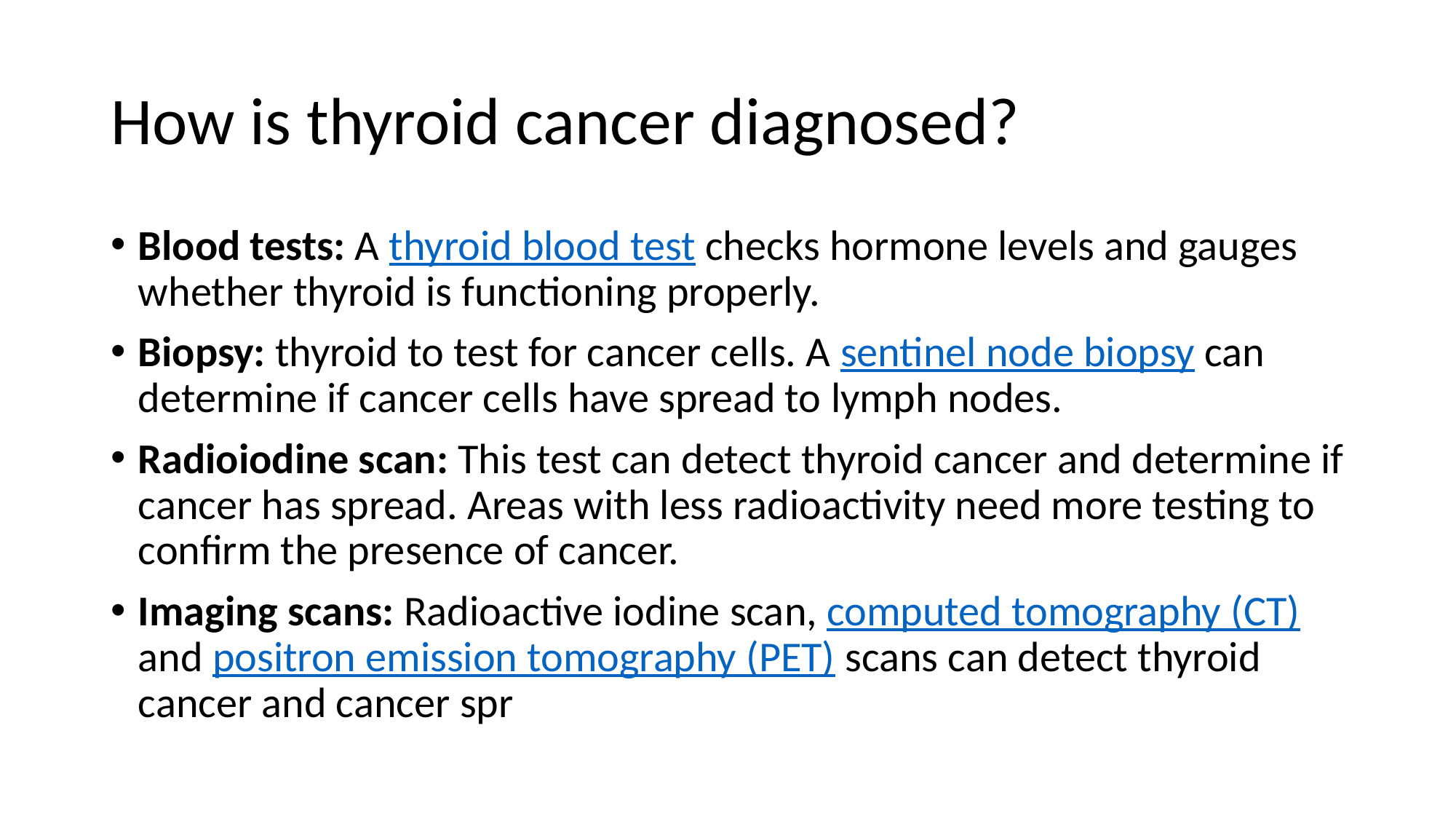

# How is thyroid cancer diagnosed?
Blood tests: A thyroid blood test checks hormone levels and gauges whether thyroid is functioning properly.
Biopsy: thyroid to test for cancer cells. A sentinel node biopsy can determine if cancer cells have spread to lymph nodes.
Radioiodine scan: This test can detect thyroid cancer and determine if cancer has spread. Areas with less radioactivity need more testing to confirm the presence of cancer.
Imaging scans: Radioactive iodine scan, computed tomography (CT) and positron emission tomography (PET) scans can detect thyroid cancer and cancer spr